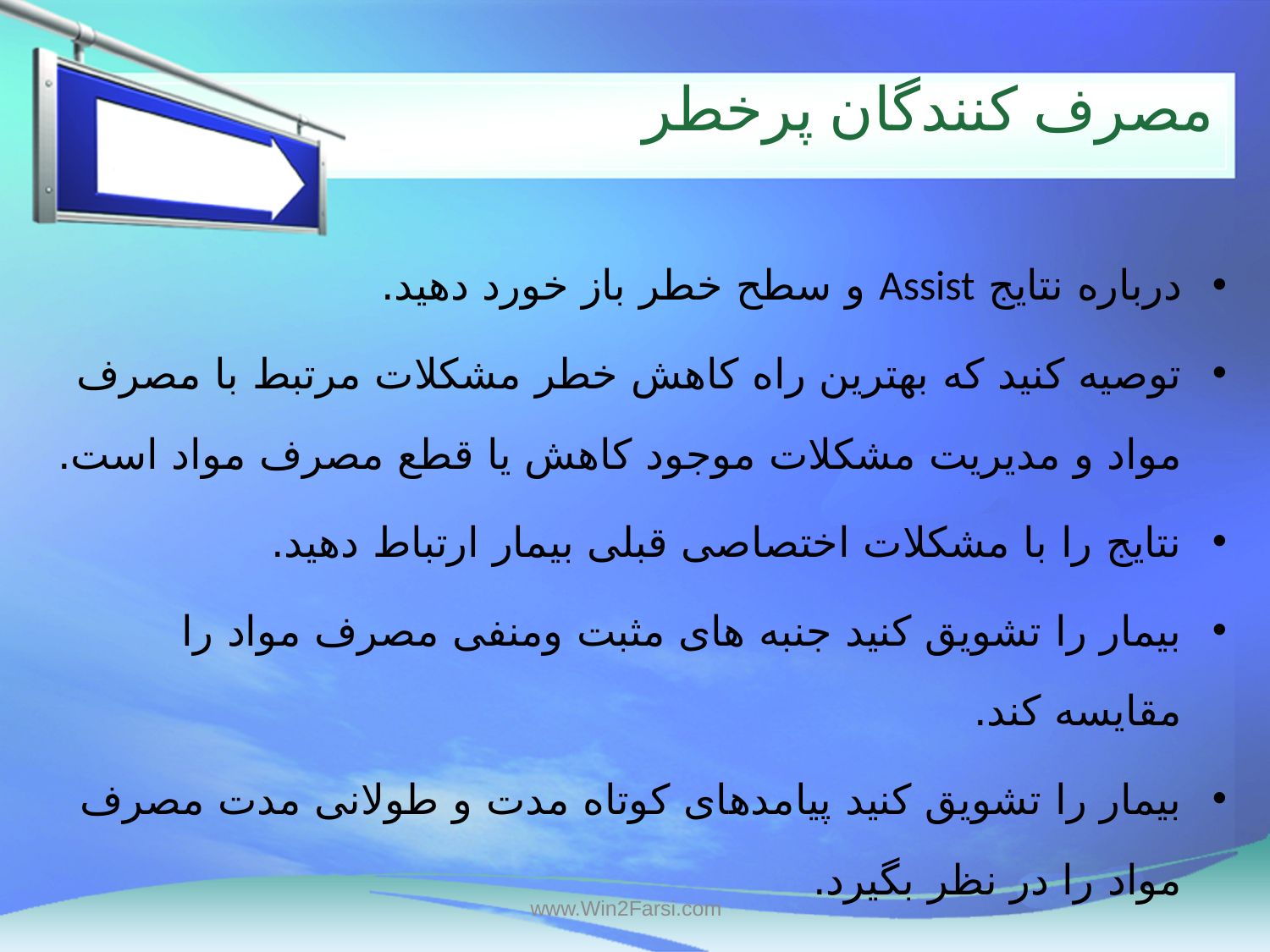

# مصرف کنندگان پرخطر
درباره نتایج Assist و سطح خطر باز خورد دهید.
توصیه کنید که بهترین راه کاهش خطر مشکلات مرتبط با مصرف مواد و مدیریت مشکلات موجود کاهش یا قطع مصرف مواد است.
نتایج را با مشکلات اختصاصی قبلی بیمار ارتباط دهید.
بیمار را تشویق کنید جنبه های مثبت ومنفی مصرف مواد را مقایسه کند.
بیمار را تشویق کنید پیامدهای کوتاه مدت و طولانی مدت مصرف مواد را در نظر بگیرد.

www.Win2Farsi.com